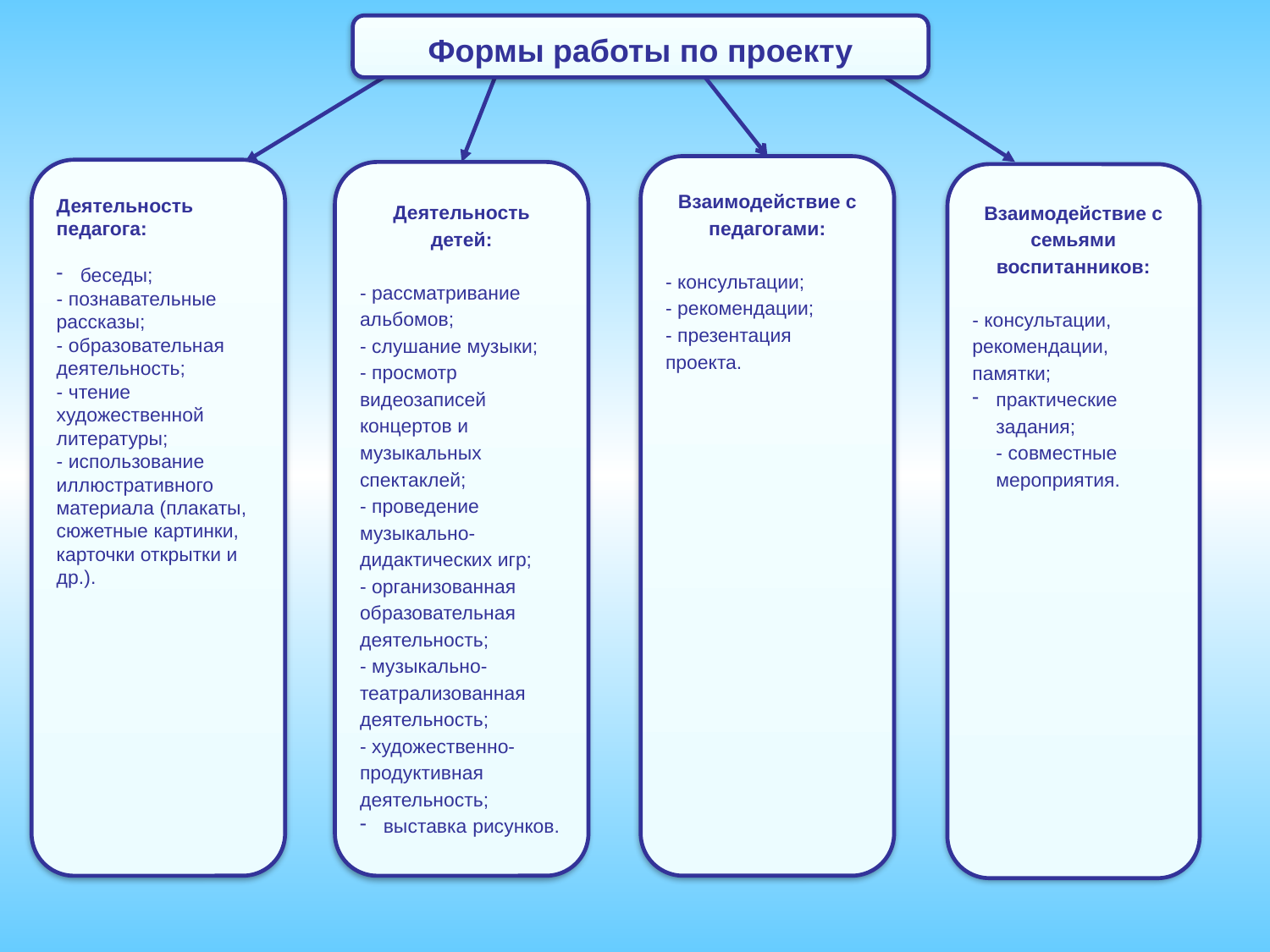

Формы работы по проекту

Взаимодействие с педагогами:

- консультации;
- рекомендации;
- презентация проекта.

Деятельность педагога:

беседы;
- познавательные рассказы;
- образовательная деятельность;
- чтение художественной литературы;
- использование иллюстративного материала (плакаты, сюжетные картинки, карточки открытки и др.).

Деятельность детей:

- рассматривание альбомов;
- слушание музыки;
- просмотр видеозаписей концертов и музыкальных спектаклей;
- проведение музыкально-дидактических игр;
- организованная образовательная деятельность;
- музыкально-театрализованная деятельность;
- художественно-продуктивная деятельность;
выставка рисунков.

Взаимодействие с семьями воспитанников:

- консультации, рекомендации, памятки;
практические задания;
- совместные мероприятия.